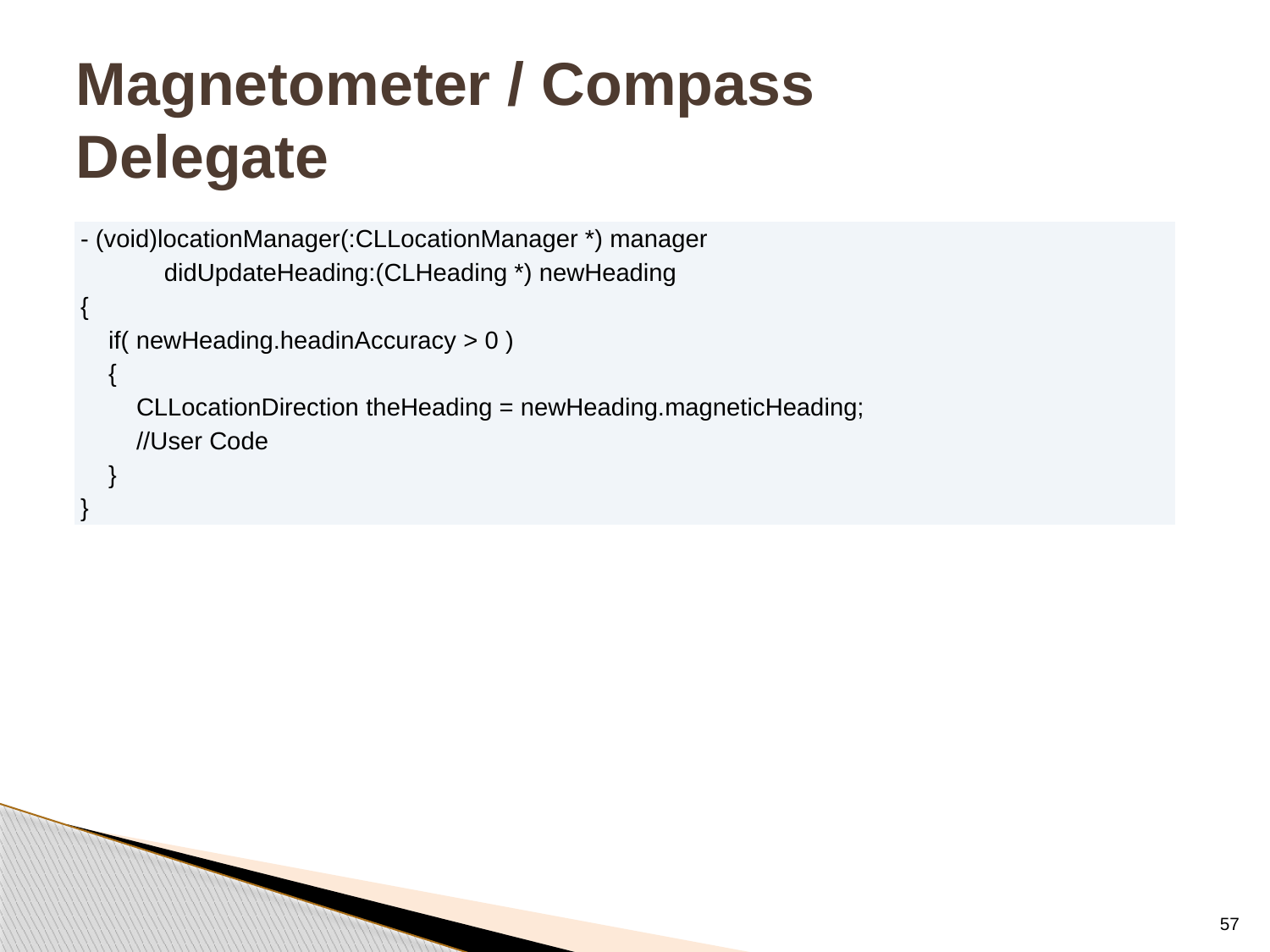

# Magnetometer / Compass Delegate
| - (void)locationManager(:CLLocationManager \*) manager |
| --- |
| didUpdateHeading:(CLHeading \*) newHeading |
| { |
| if( newHeading.headinAccuracy > 0 ) |
| { |
| CLLocationDirection theHeading = newHeading.magneticHeading; |
| //User Code |
| } |
| } |
57